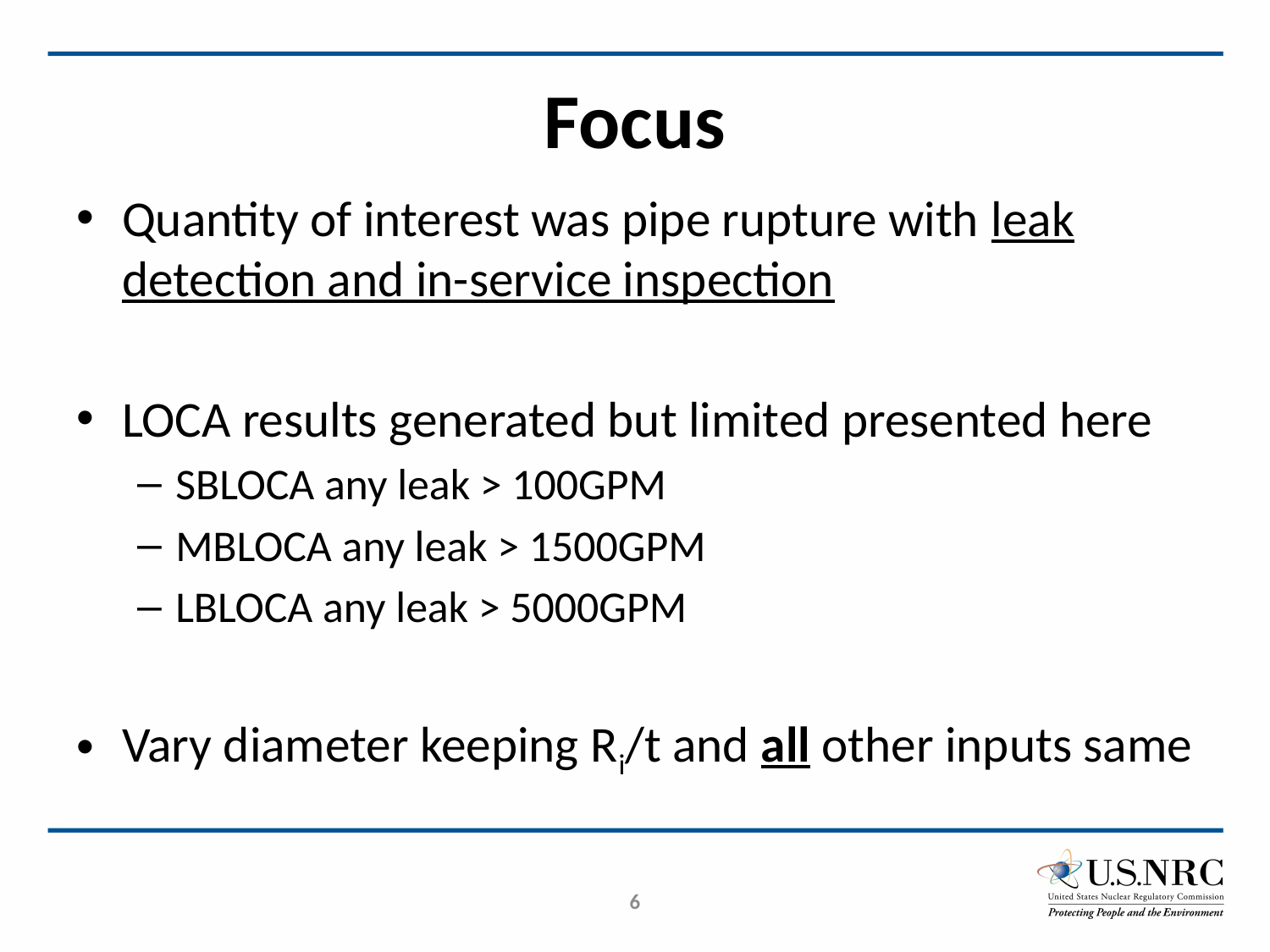

# Focus
Quantity of interest was pipe rupture with leak detection and in-service inspection

LOCA results generated but limited presented here
SBLOCA any leak > 100GPM
MBLOCA any leak > 1500GPM
LBLOCA any leak > 5000GPM

Vary diameter keeping Ri/t and all other inputs same

6